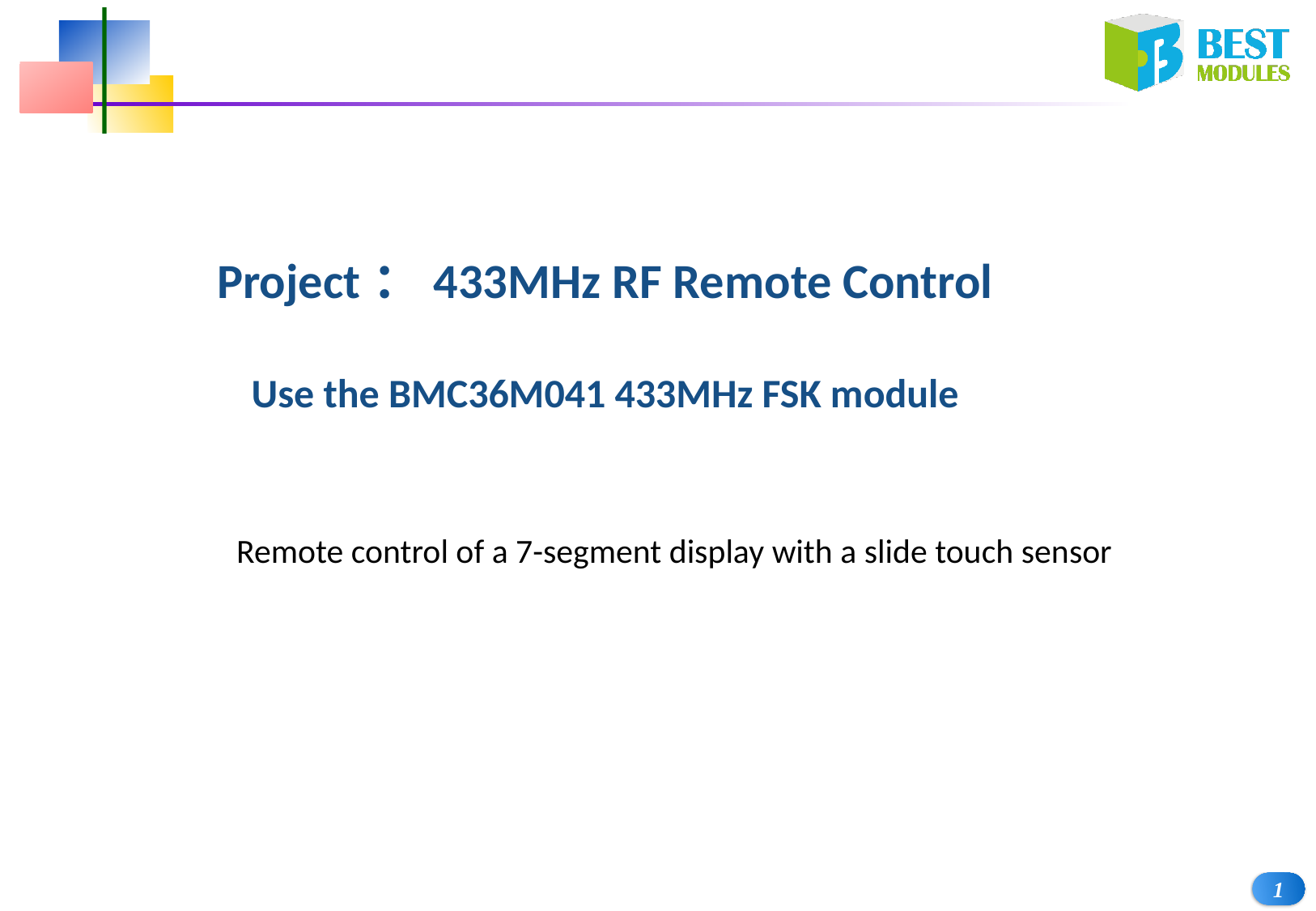

Project：433MHz RF Remote Control

Use the BMC36M041 433MHz FSK module
Remote control of a 7-segment display with a slide touch sensor
1